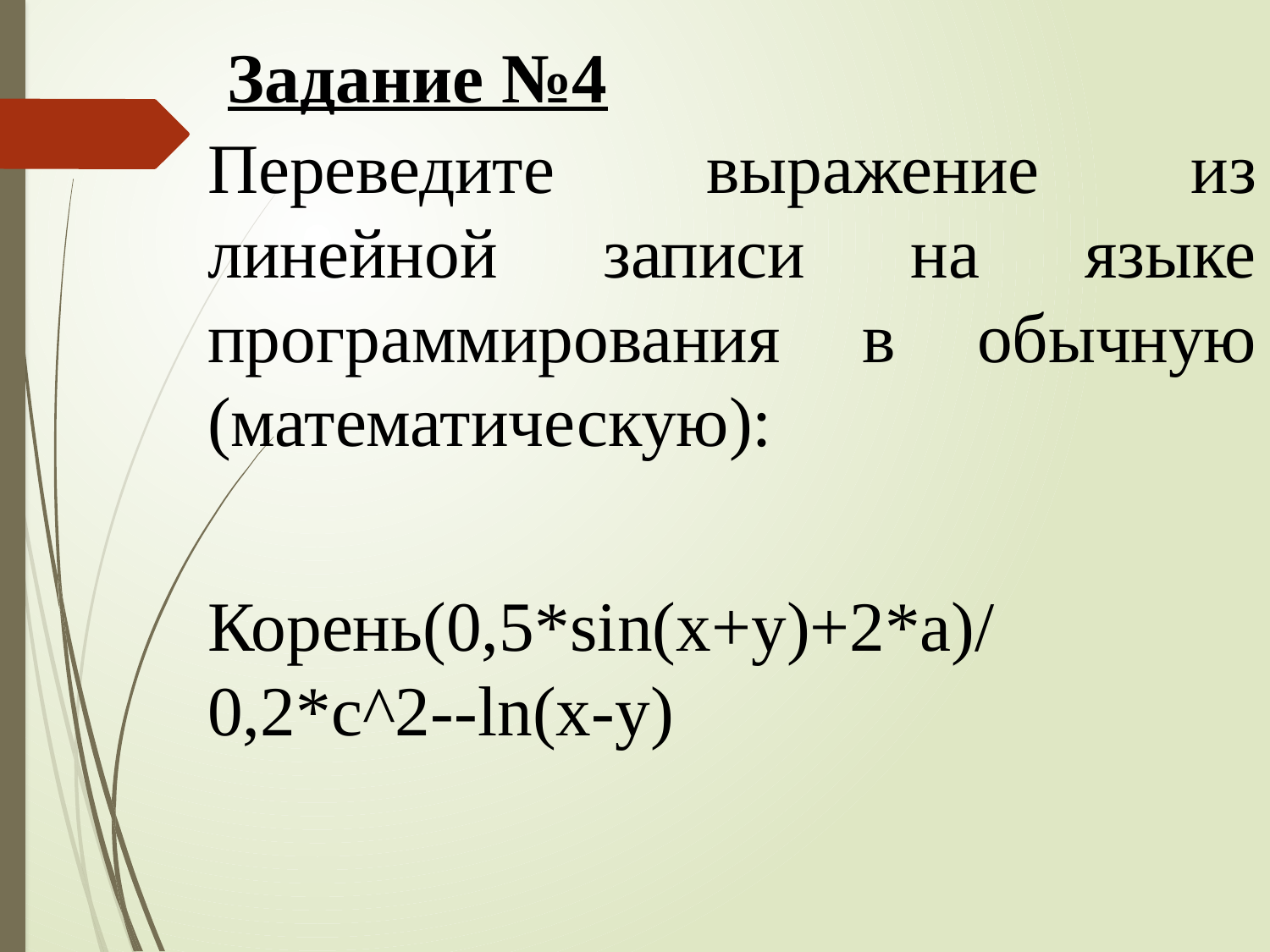

# Задание №4
Переведите выражение из линейной записи на языке программирования в обычную (математическую):

Корень(0,5*sin(x+y)+2*a)/0,2*c^2--ln(x-y)